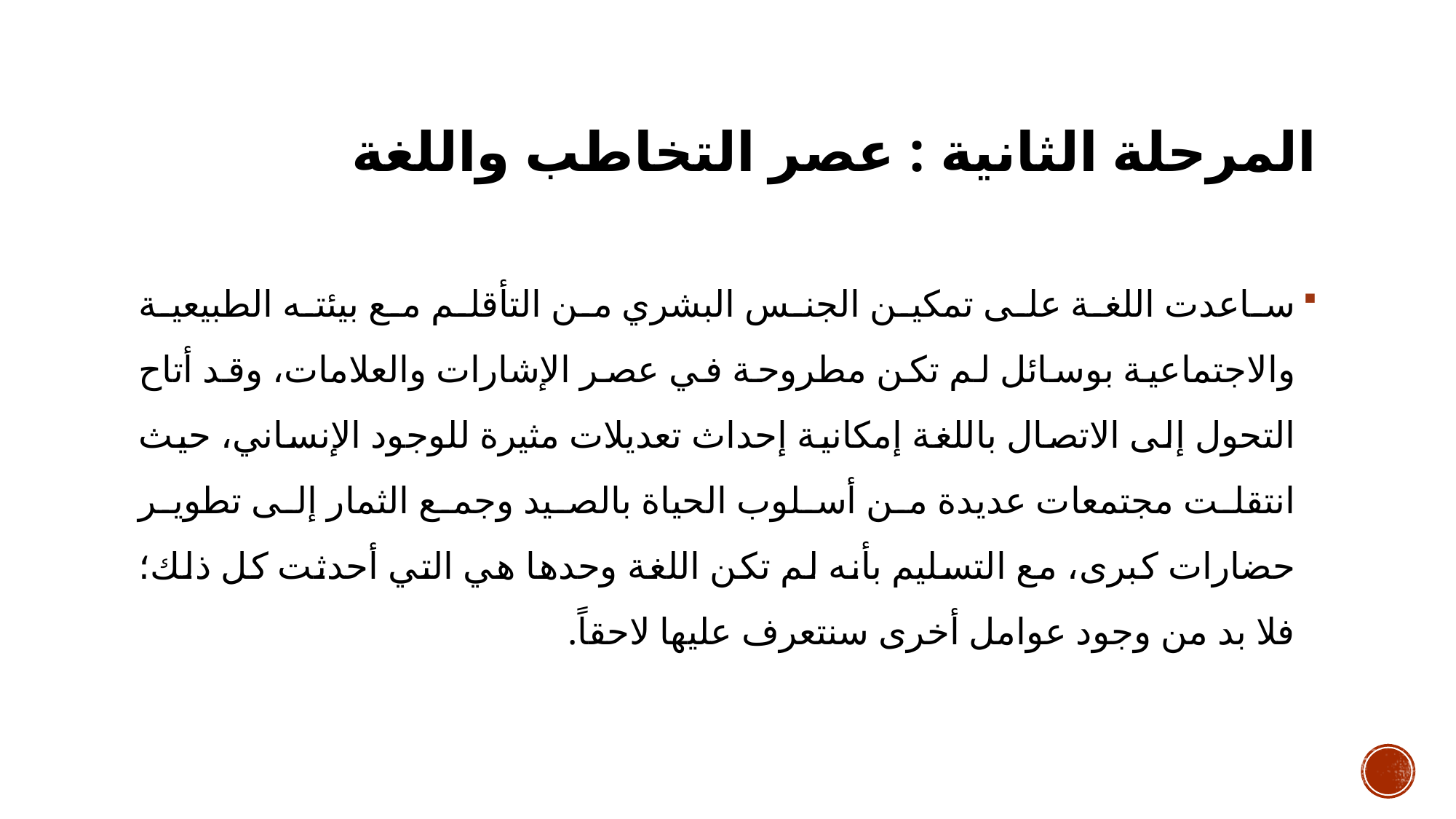

# المرحلة الثانية : عصر التخاطب واللغة
ساعدت اللغة على تمكين الجنس البشري من التأقلم مع بيئته الطبيعية والاجتماعية بوسائل لم تكن مطروحة في عصر الإشارات والعلامات، وقد أتاح التحول إلى الاتصال باللغة إمكانية إحداث تعديلات مثيرة للوجود الإنساني، حيث انتقلت مجتمعات عديدة من أسلوب الحياة بالصيد وجمع الثمار إلى تطوير حضارات كبرى، مع التسليم بأنه لم تكن اللغة وحدها هي التي أحدثت كل ذلك؛ فلا بد من وجود عوامل أخرى سنتعرف عليها لاحقاً.